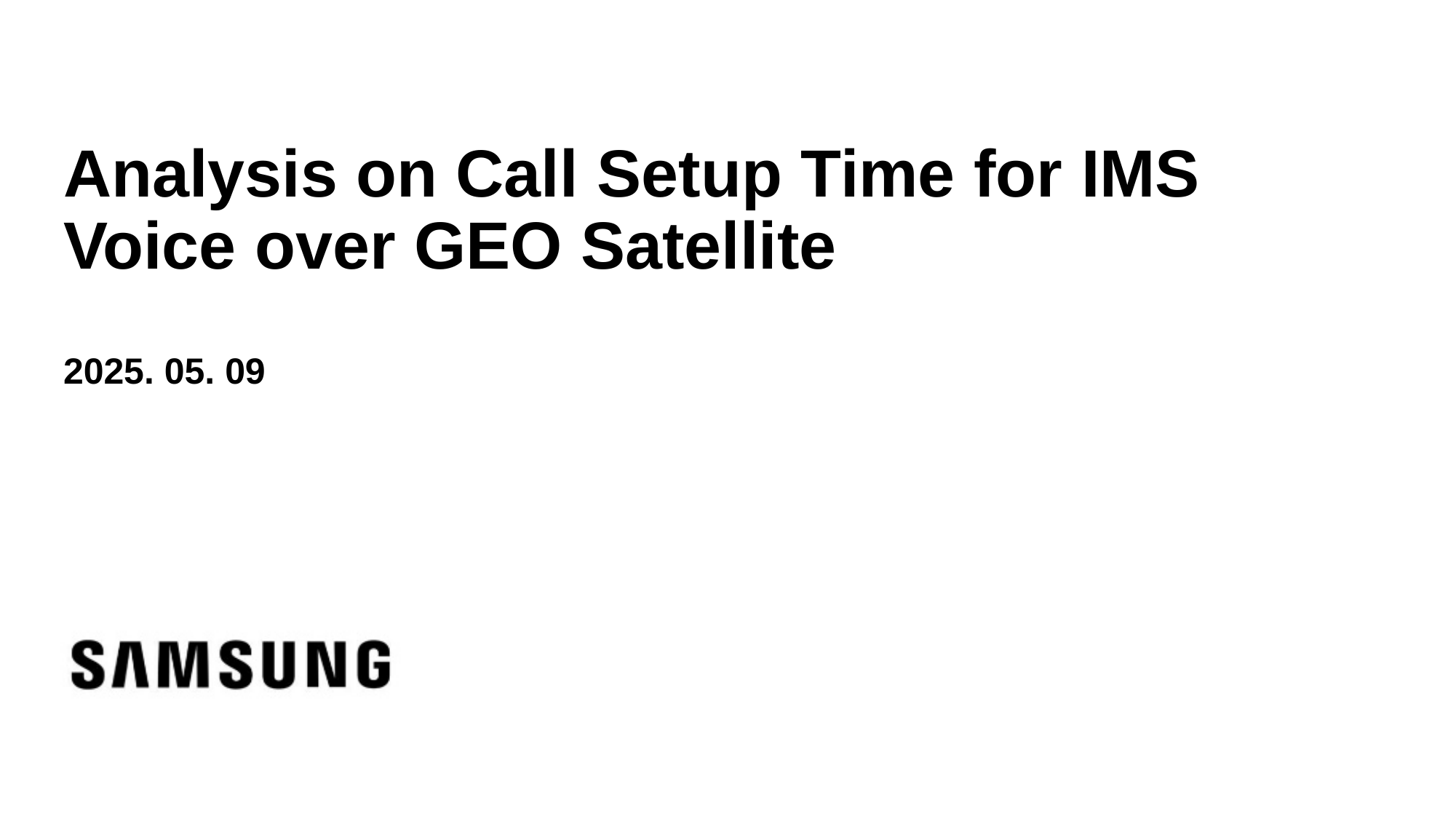

# Analysis on Call Setup Time for IMS Voice over GEO Satellite
2025. 05. 09